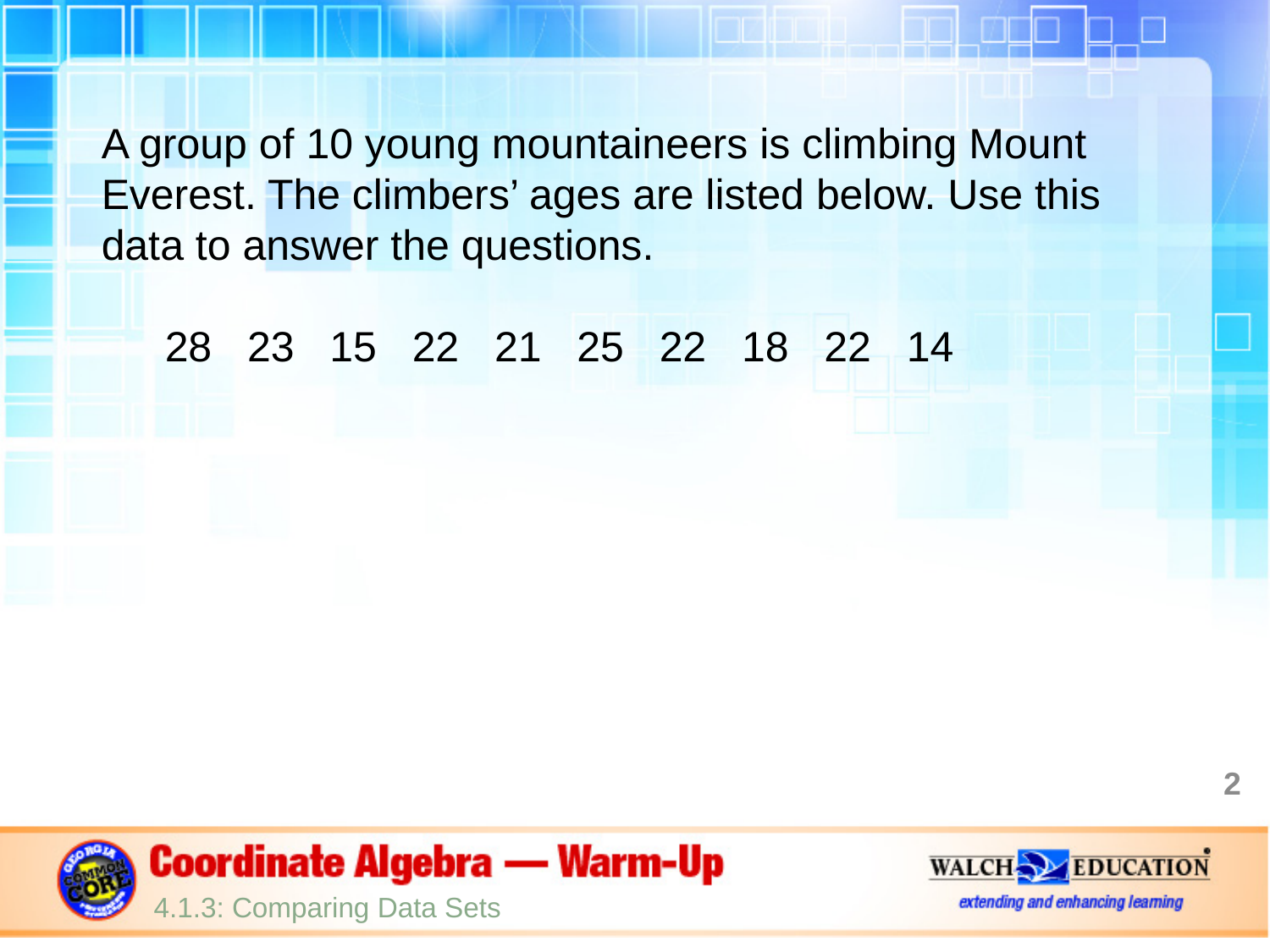

A group of 10 young mountaineers is climbing Mount Everest. The climbers’ ages are listed below. Use this data to answer the questions.

28   23   15   22   21   25   22   18   22   14
2
4.1.3: Comparing Data Sets